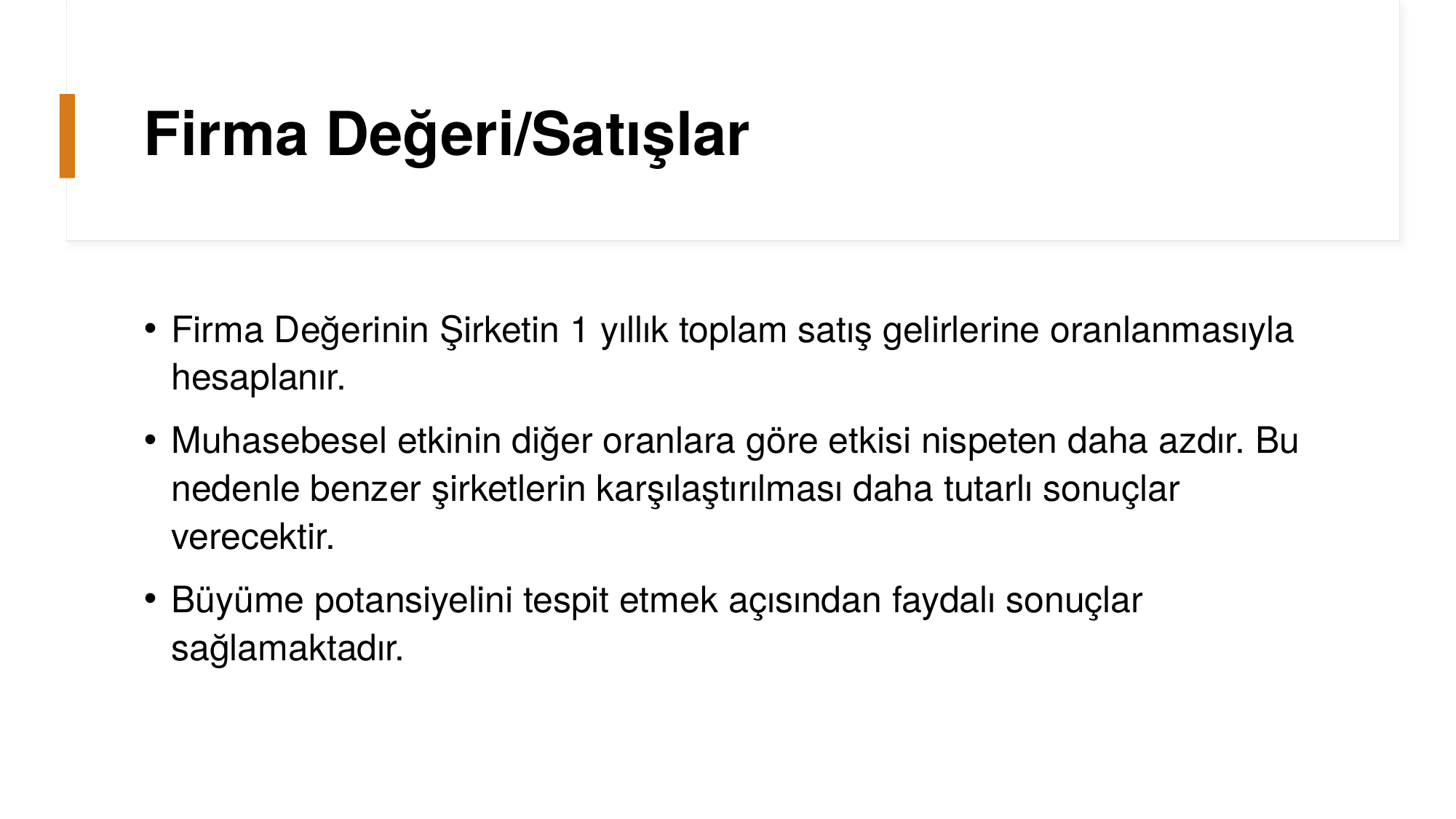

# Firma Değeri/Satışlar
Firma Değerinin Şirketin 1 yıllık toplam satış gelirlerine oranlanmasıyla hesaplanır.
Muhasebesel etkinin diğer oranlara göre etkisi nispeten daha azdır. Bu nedenle benzer şirketlerin karşılaştırılması daha tutarlı sonuçlar verecektir.
Büyüme potansiyelini tespit etmek açısından faydalı sonuçlar sağlamaktadır.